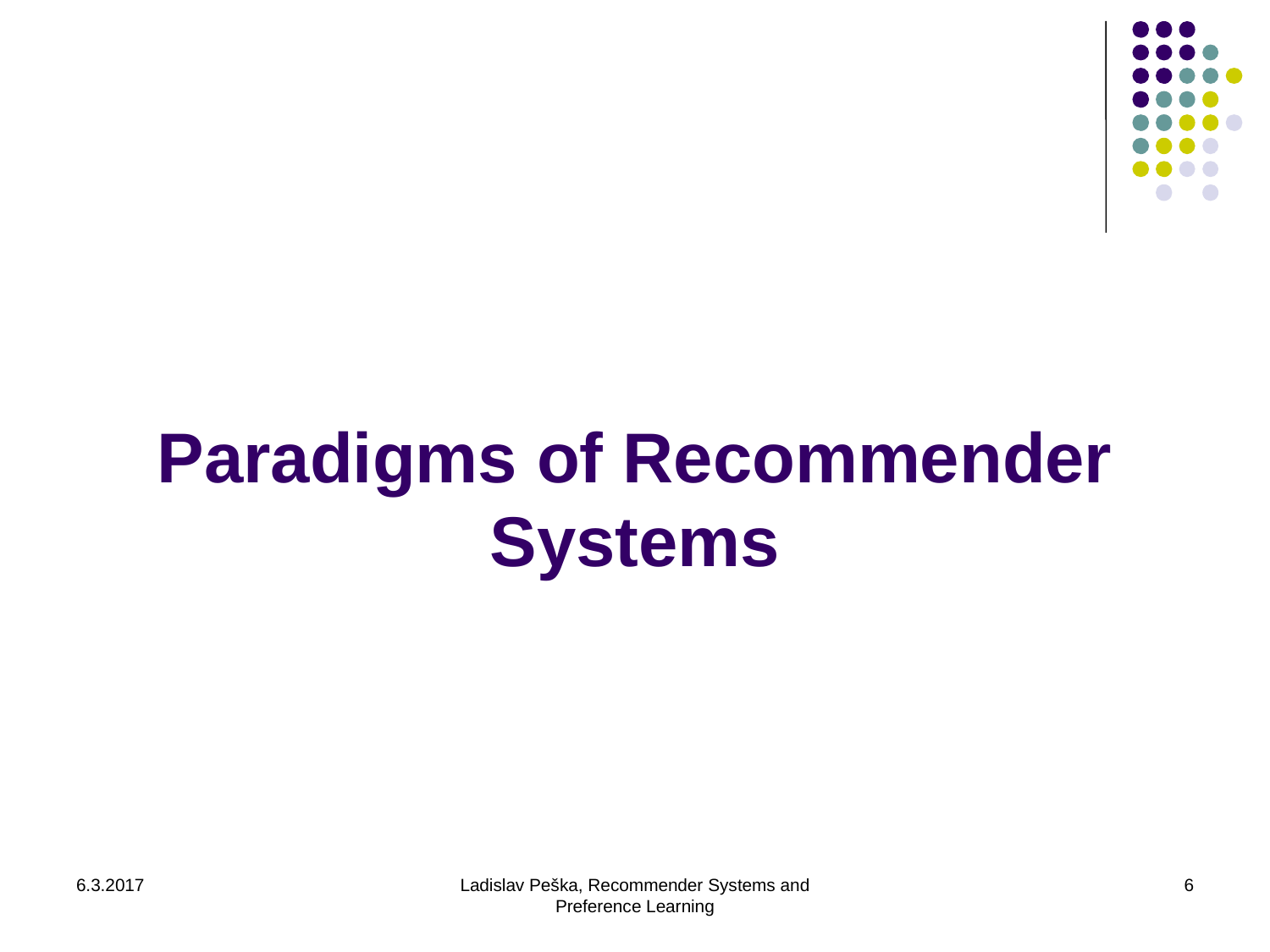

# Paradigms of Recommender Systems
6.3.2017
Ladislav Peška, Recommender Systems and Preference Learning
6